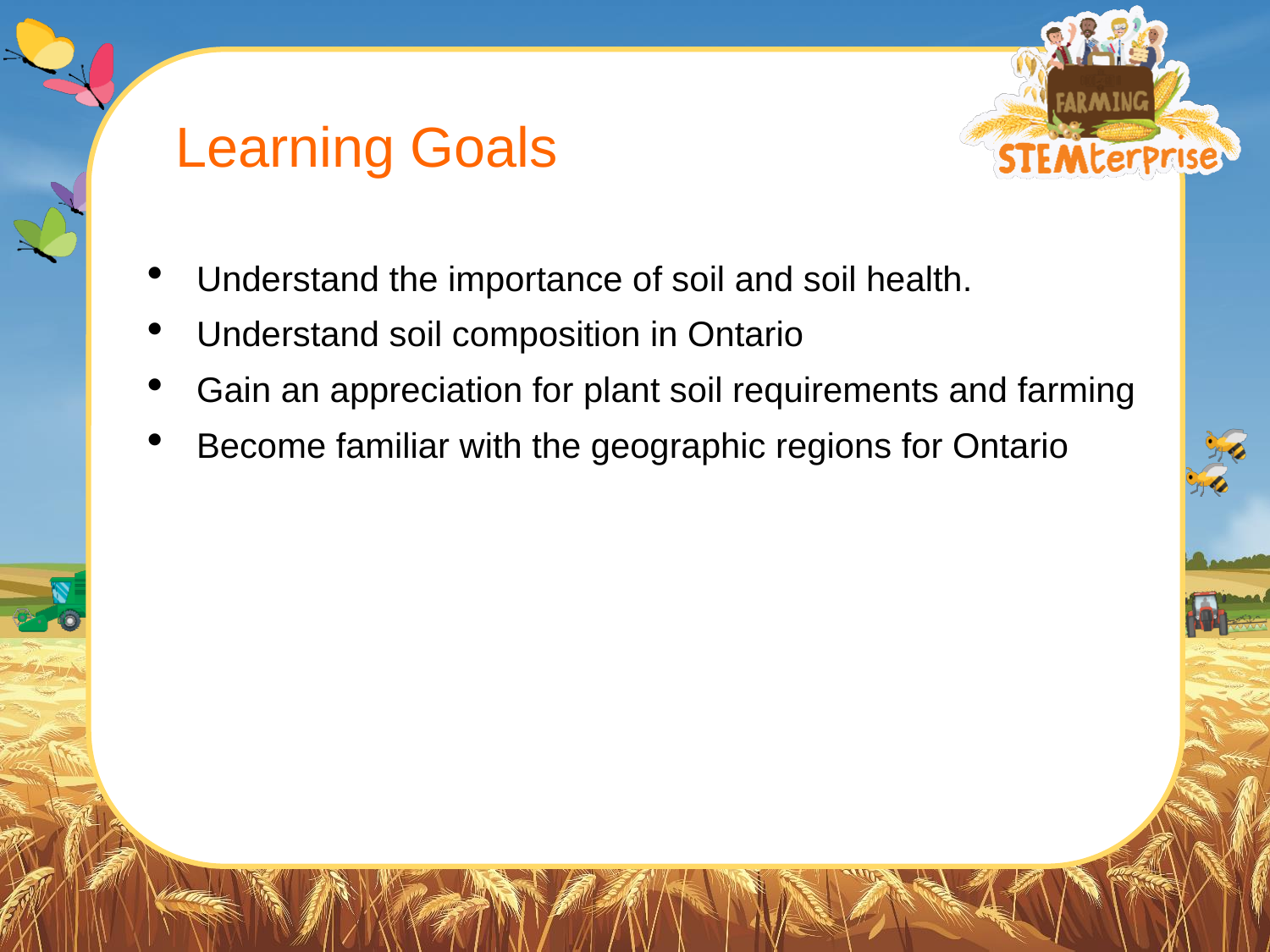

# Learning Goals

Understand the importance of soil and soil health.
Understand soil composition in Ontario
Gain an appreciation for plant soil requirements and farming
Become familiar with the geographic regions for Ontario